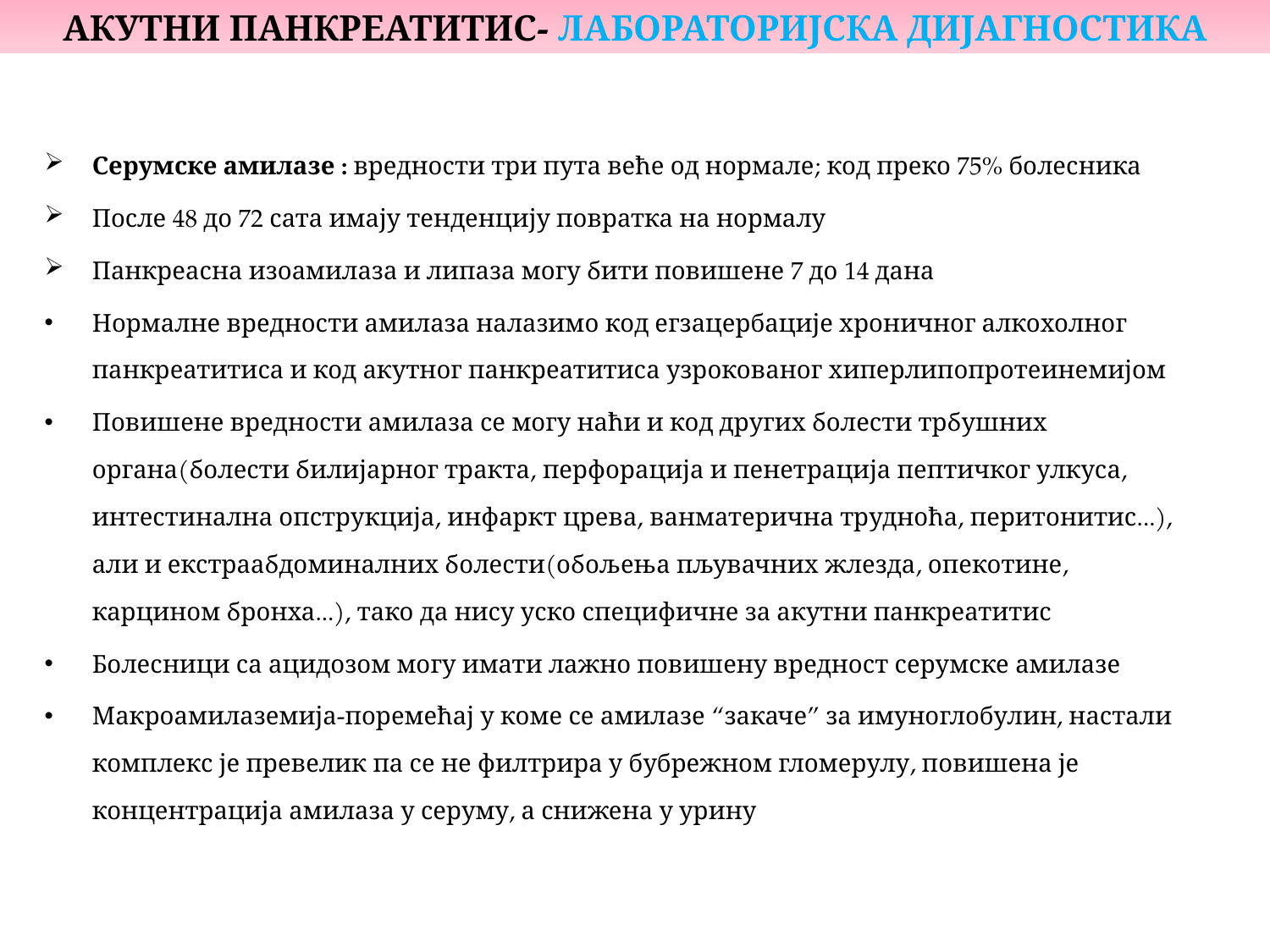

АКУТНИ ПАНКРЕАТИТИС- ЛАБОРАТОРИЈСКА ДИЈАГНОСТИКА
Серумске амилазе : вредности три пута веће од нормале; код преко 75% болесника
После 48 до 72 сата имају тенденцију повратка на нормалу
Панкреасна изоамилаза и липаза могу бити повишене 7 до 14 дана
Нормалне вредности амилаза налазимо код егзацербације хроничног алкохолног панкреатитиса и код акутног панкреатитиса узрокованог хиперлипопротеинемијом
Повишене вредности амилаза се могу наћи и код других болести трбушних органа(болести билијарног тракта, перфорација и пенетрација пептичког улкуса, интестинална опструкција, инфаркт црева, ванматерична трудноћа, перитонитис...), али и екстраабдоминалних болести(обољења пљувачних жлезда, опекотине, карцином бронха...), тако да нису уско специфичне за акутни панкреатитис
Болесници са ацидозом могу имати лажно повишену вредност серумске амилазе
Макроамилаземија-поремећај у коме се амилазе “закаче” за имуноглобулин, настали комплекс је превелик па се не филтрира у бубрежном гломерулу, повишена је концентрација амилаза у серуму, а снижена у урину